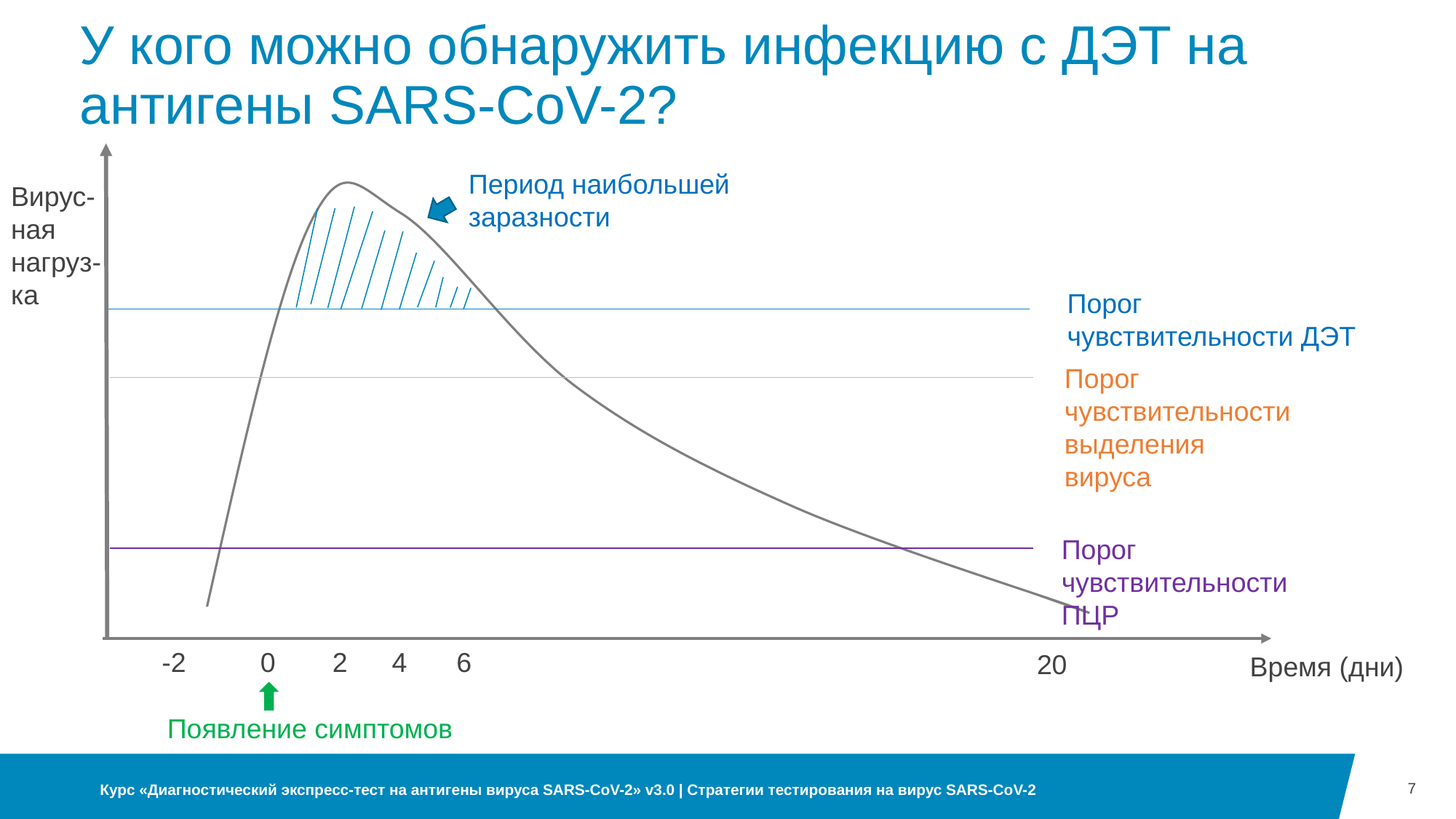

# У кого можно обнаружить инфекцию с ДЭТ на антигены SARS-CoV-2?
Период наибольшей заразности
Вирус-ная нагруз-ка

Порог чувствительности ДЭТ
Порог чувствительности выделения вируса
Порог чувствительности ПЦР
-2
0
2
4
6
20
Время (дни)

Появление симптомов
7
Курс «Диагностический экспресс-тест на антигены вируса SARS-CoV-2» v3.0 | Стратегии тестирования на вирус SARS-CoV-2